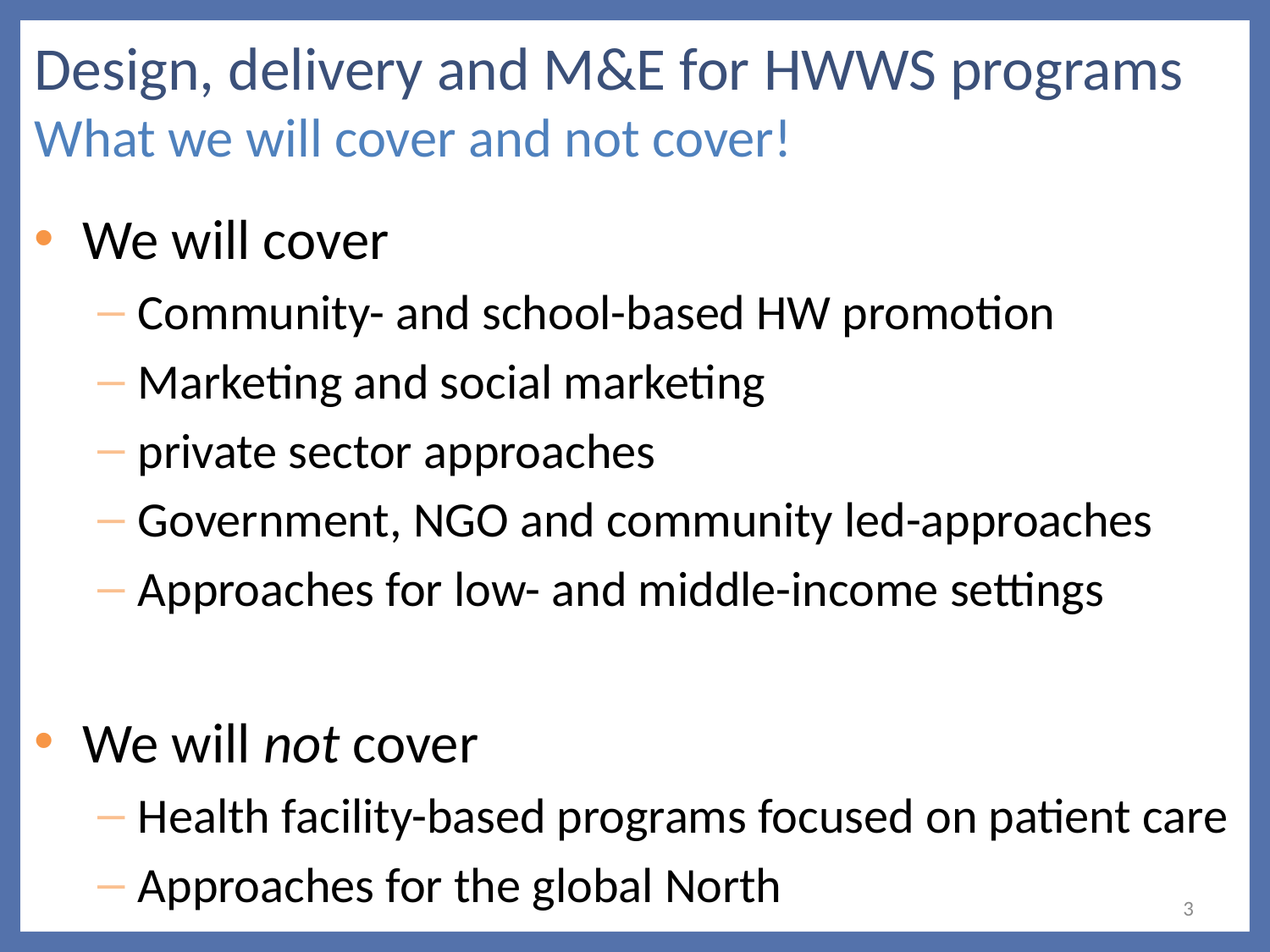

# Design, delivery and M&E for HWWS programs What we will cover and not cover!
We will cover
Community- and school-based HW promotion
Marketing and social marketing
private sector approaches
Government, NGO and community led-approaches
Approaches for low- and middle-income settings

We will not cover
Health facility-based programs focused on patient care
Approaches for the global North

3